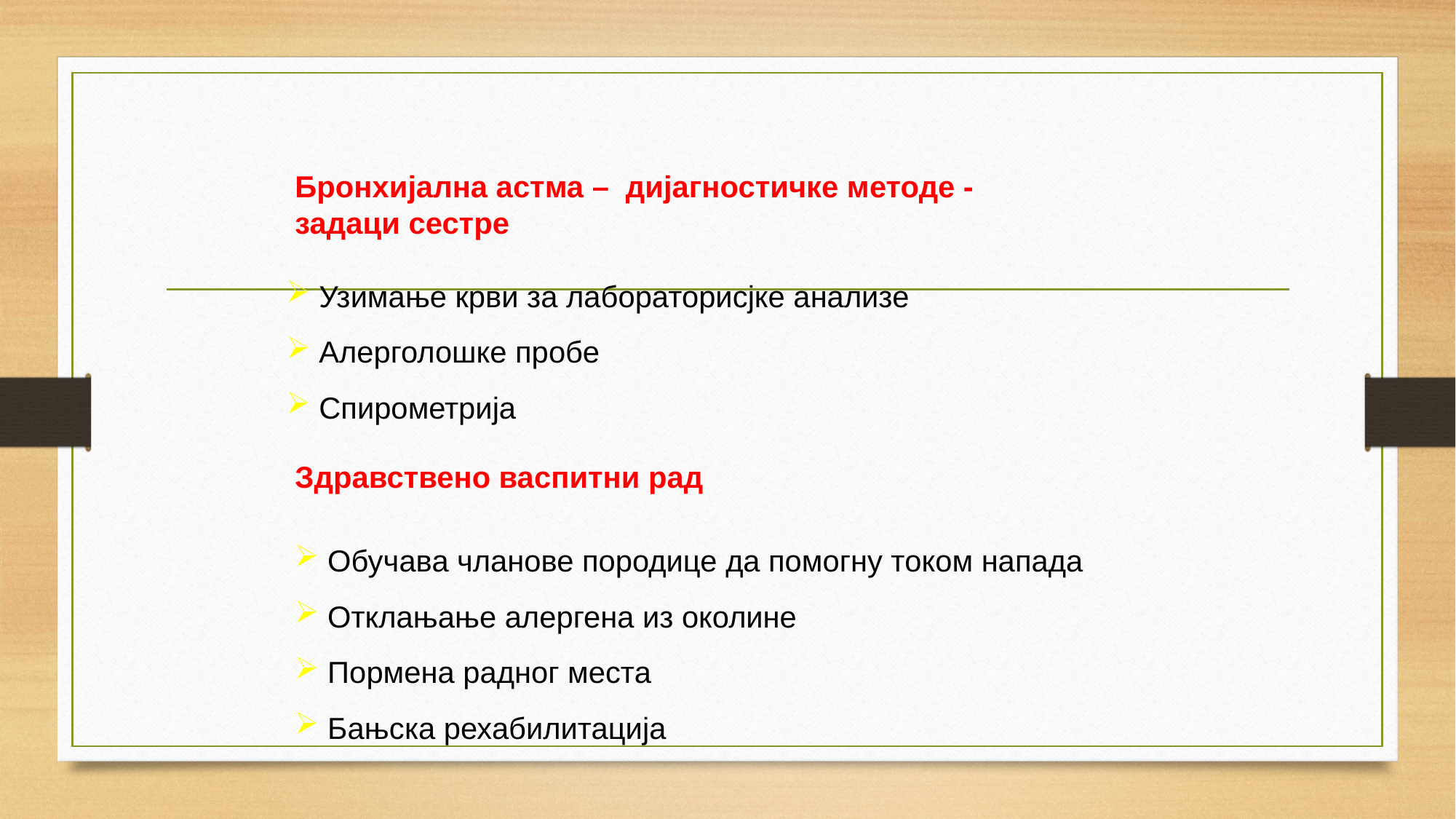

Бронхијална астма –  дијагностичке методе - задаци сестре
 Узимање крви за лабораторисјке анализе
 Алерголошке пробе
 Спирометрија
Здравствено васпитни рад
 Обучава чланове породице да помогну током напада
 Отклањање алергена из околине
 Пормена радног места
 Бањска рехабилитација